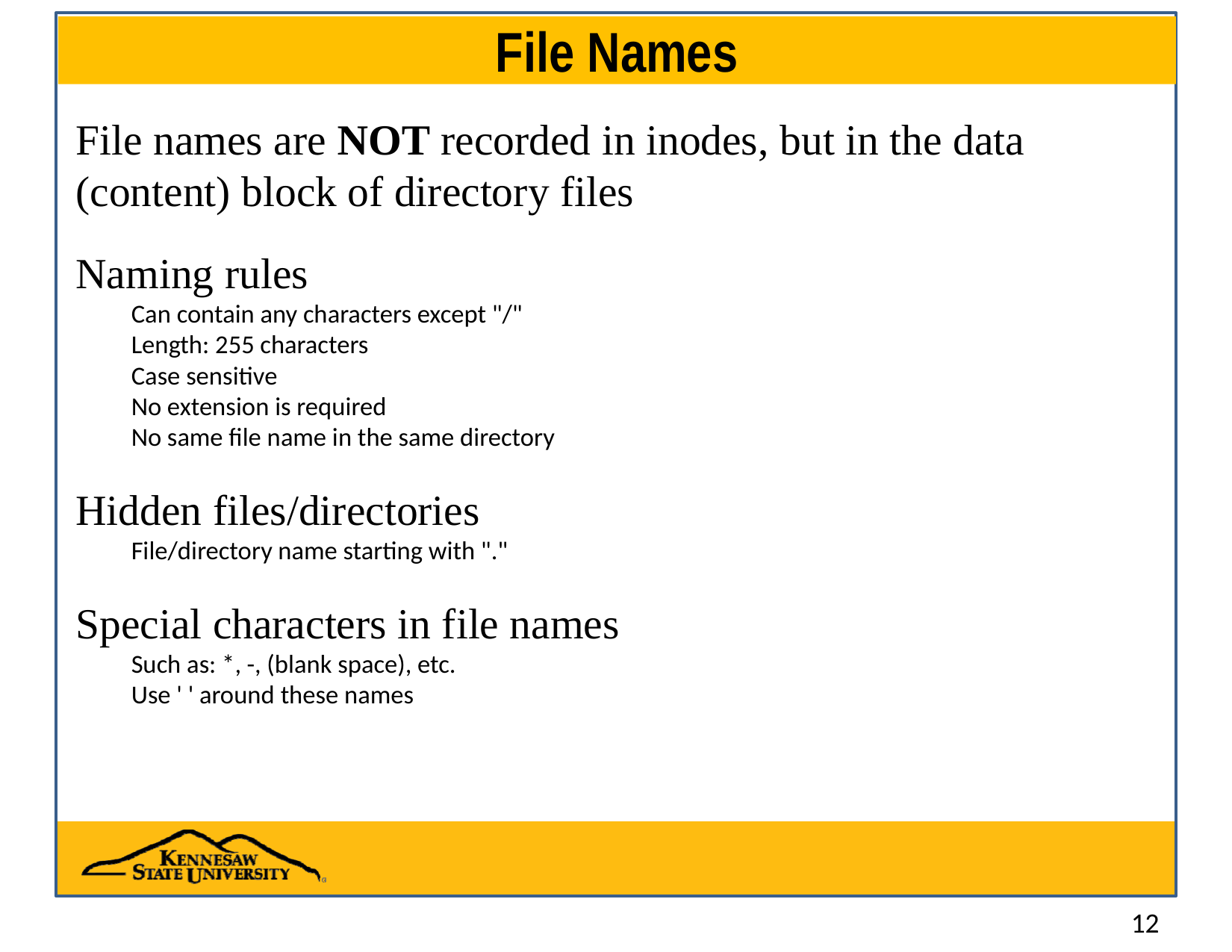

# File Names
File names are NOT recorded in inodes, but in the data (content) block of directory files

Naming rules
Can contain any characters except "/"
Length: 255 characters
Case sensitive
No extension is required
No same file name in the same directory

Hidden files/directories
File/directory name starting with "."

Special characters in file names
Such as: *, -, (blank space), etc.
Use ' ' around these names